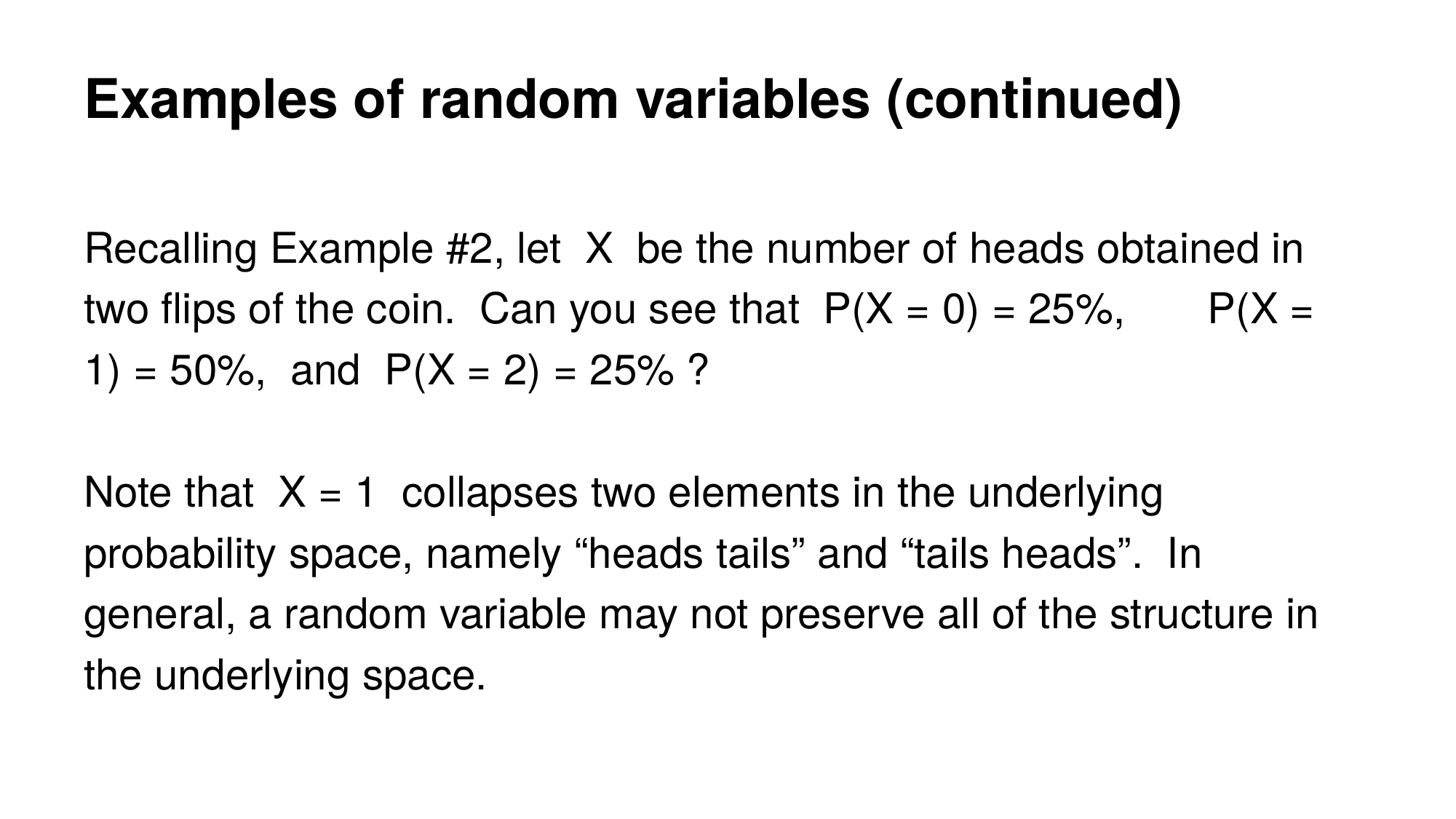

# Examples of random variables (continued)
Recalling Example #2, let  X  be the number of heads obtained in two flips of the coin.  Can you see that  P(X = 0) = 25%,       P(X = 1) = 50%,  and  P(X = 2) = 25% ?

Note that  X = 1  collapses two elements in the underlying probability space, namely “heads tails” and “tails heads”.  In general, a random variable may not preserve all of the structure in the underlying space.